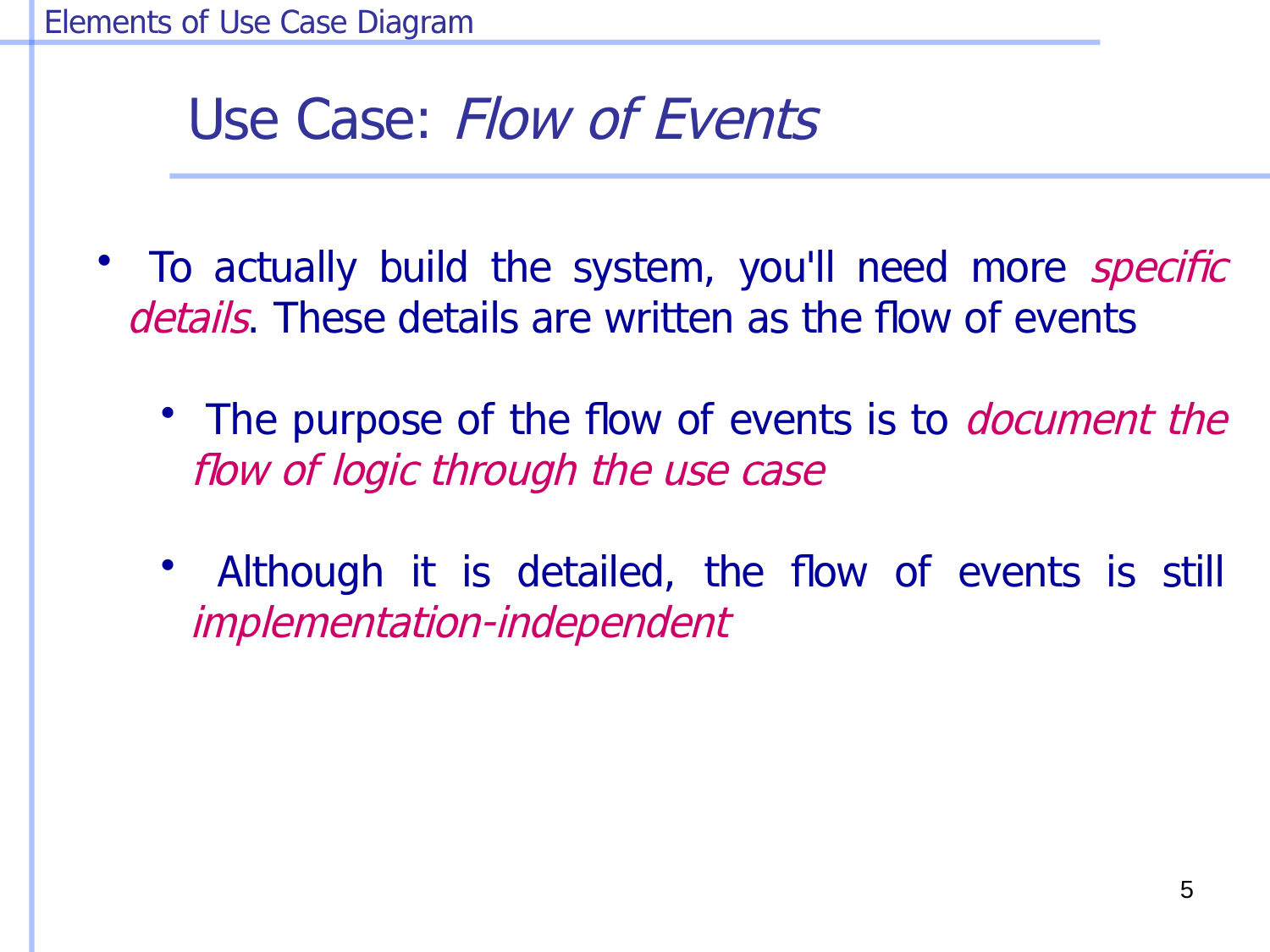

Elements of Use Case Diagram

Use Case: Flow of Events

 To actually build the system, you'll need more specific details. These details are written as the flow of events

 The purpose of the flow of events is to document the flow of logic through the use case

 Although it is detailed, the flow of events is still implementation-independent

5